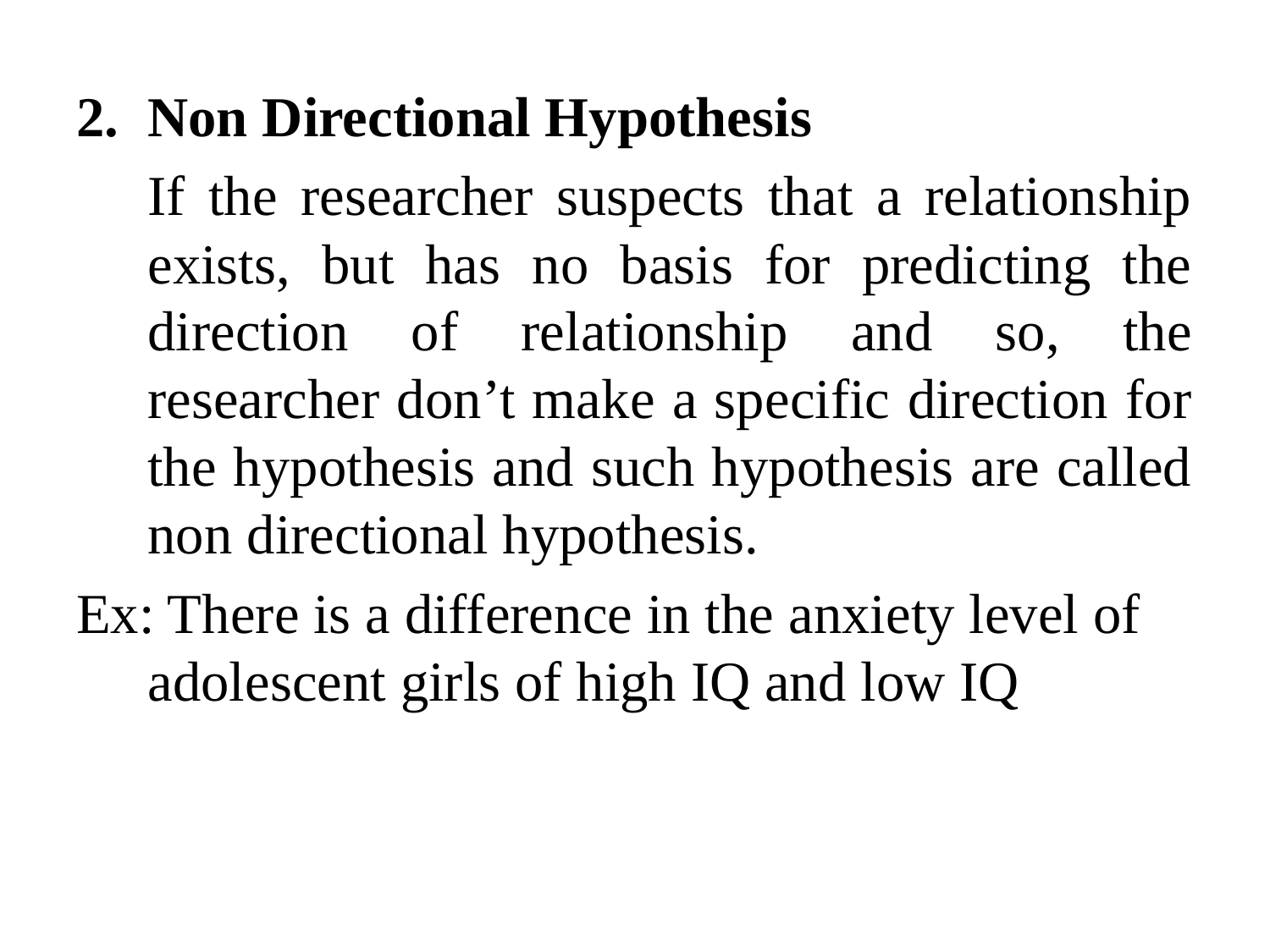

Non Directional Hypothesis
	If the researcher suspects that a relationship exists, but has no basis for predicting the direction of relationship and so, the researcher don’t make a specific direction for the hypothesis and such hypothesis are called non directional hypothesis.
Ex: There is a difference in the anxiety level of adolescent girls of high IQ and low IQ